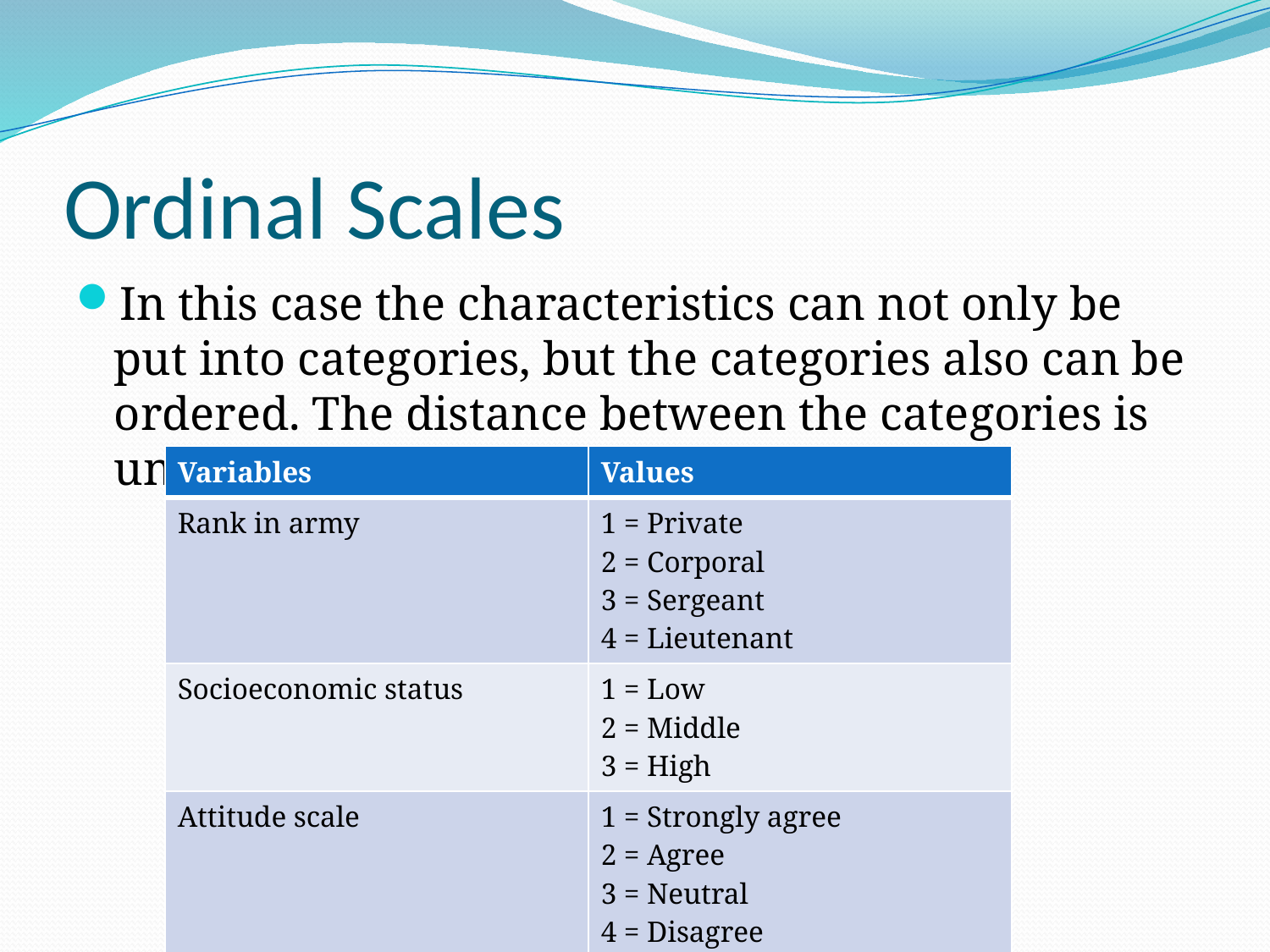

# Ordinal Scales
In this case the characteristics can not only be put into categories, but the categories also can be ordered. The distance between the categories is unknown

| Variables | Values |
| --- | --- |
| Rank in army | 1 = Private 2 = Corporal 3 = Sergeant 4 = Lieutenant |
| Socioeconomic status | 1 = Low 2 = Middle 3 = High |
| Attitude scale | 1 = Strongly agree 2 = Agree 3 = Neutral 4 = Disagree 5 = Strongly disagree |